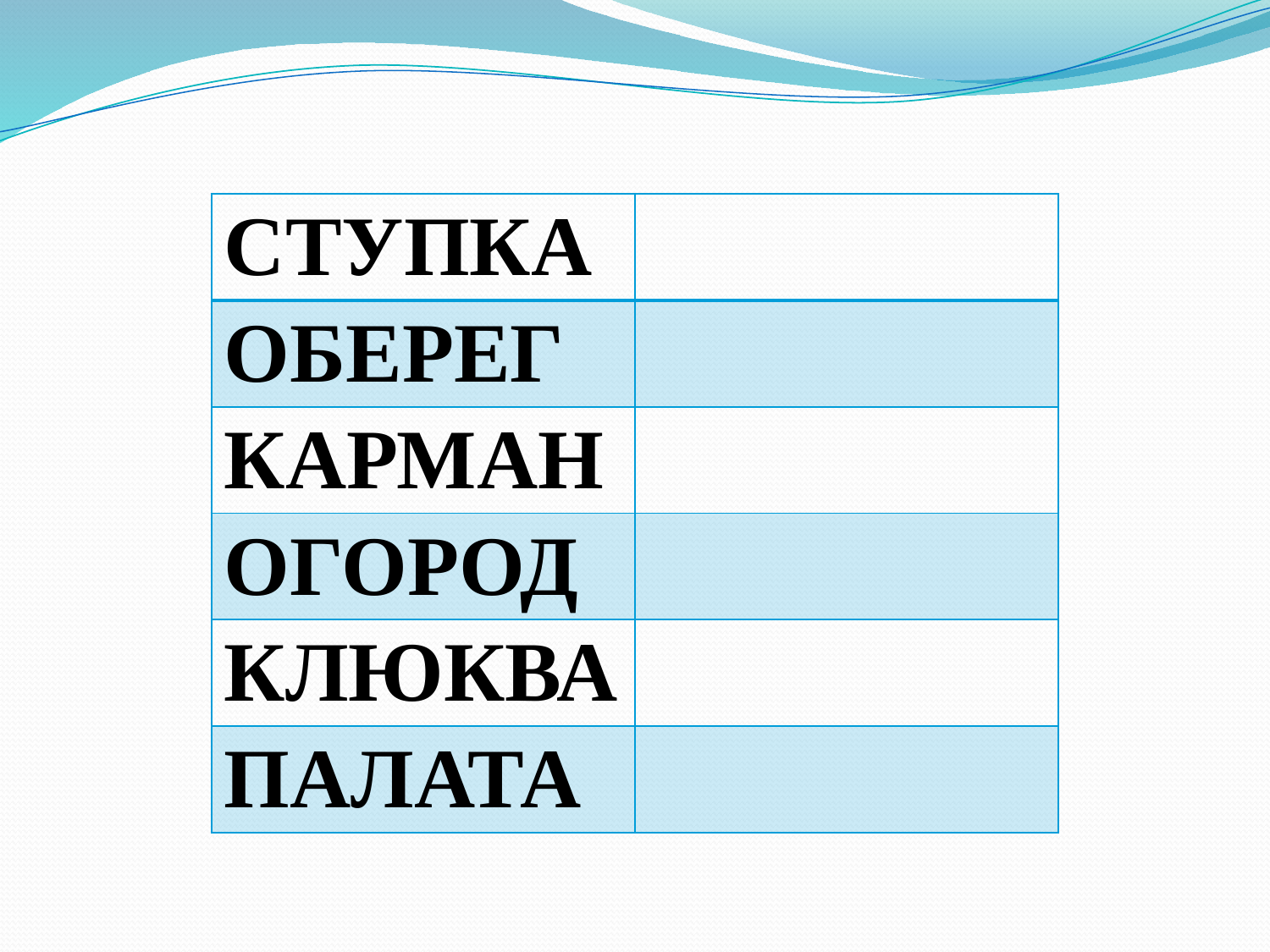

#
| СТУПКА |  |
| --- | --- |
| ОБЕРЕГ |  |
| КАРМАН |  |
| ОГОРОД |  |
| КЛЮКВА |  |
| ПАЛАТА |  |